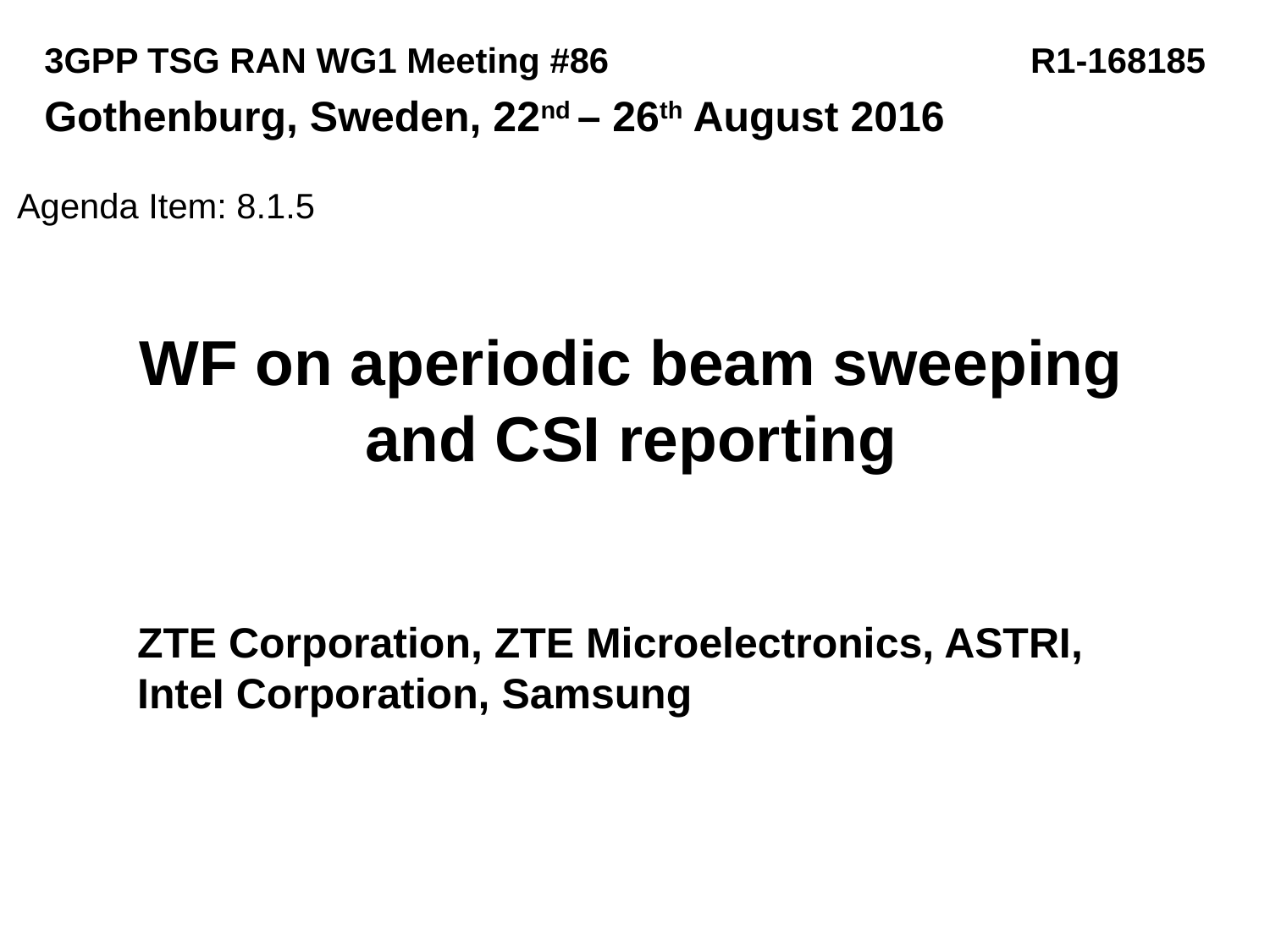

3GPP TSG RAN WG1 Meeting #86            		          R1-168185
Gothenburg, Sweden, 22nd – 26th August 2016

Agenda Item: 8.1.5
# WF on aperiodic beam sweeping and CSI reporting
ZTE Corporation, ZTE Microelectronics, ASTRI, InteI Corporation, Samsung